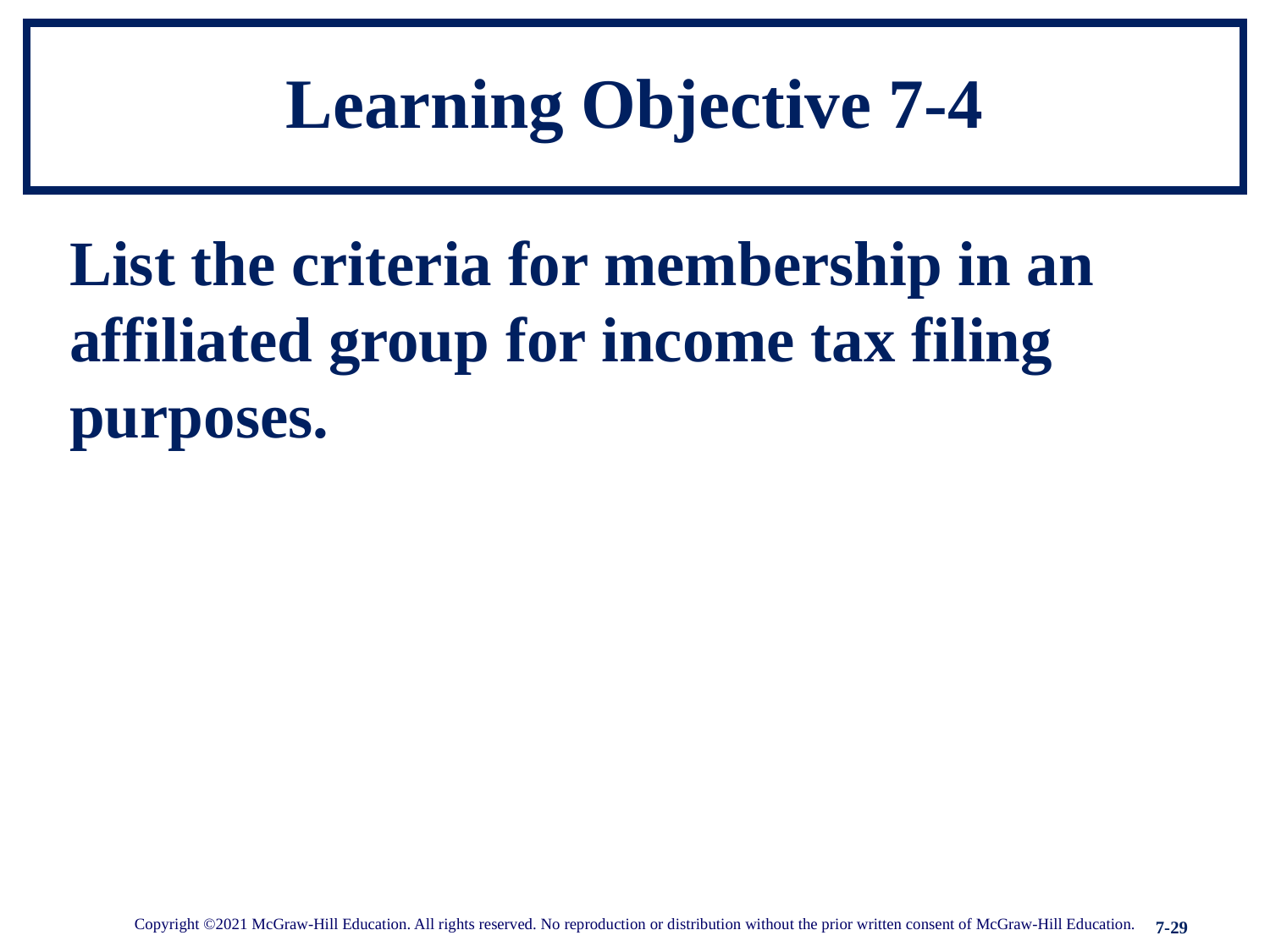

# Learning Objective 7-4
List the criteria for membership in an affiliated group for income tax filing purposes.
Copyright ©2021 McGraw-Hill Education. All rights reserved. No reproduction or distribution without the prior written consent of McGraw-Hill Education.
7-29